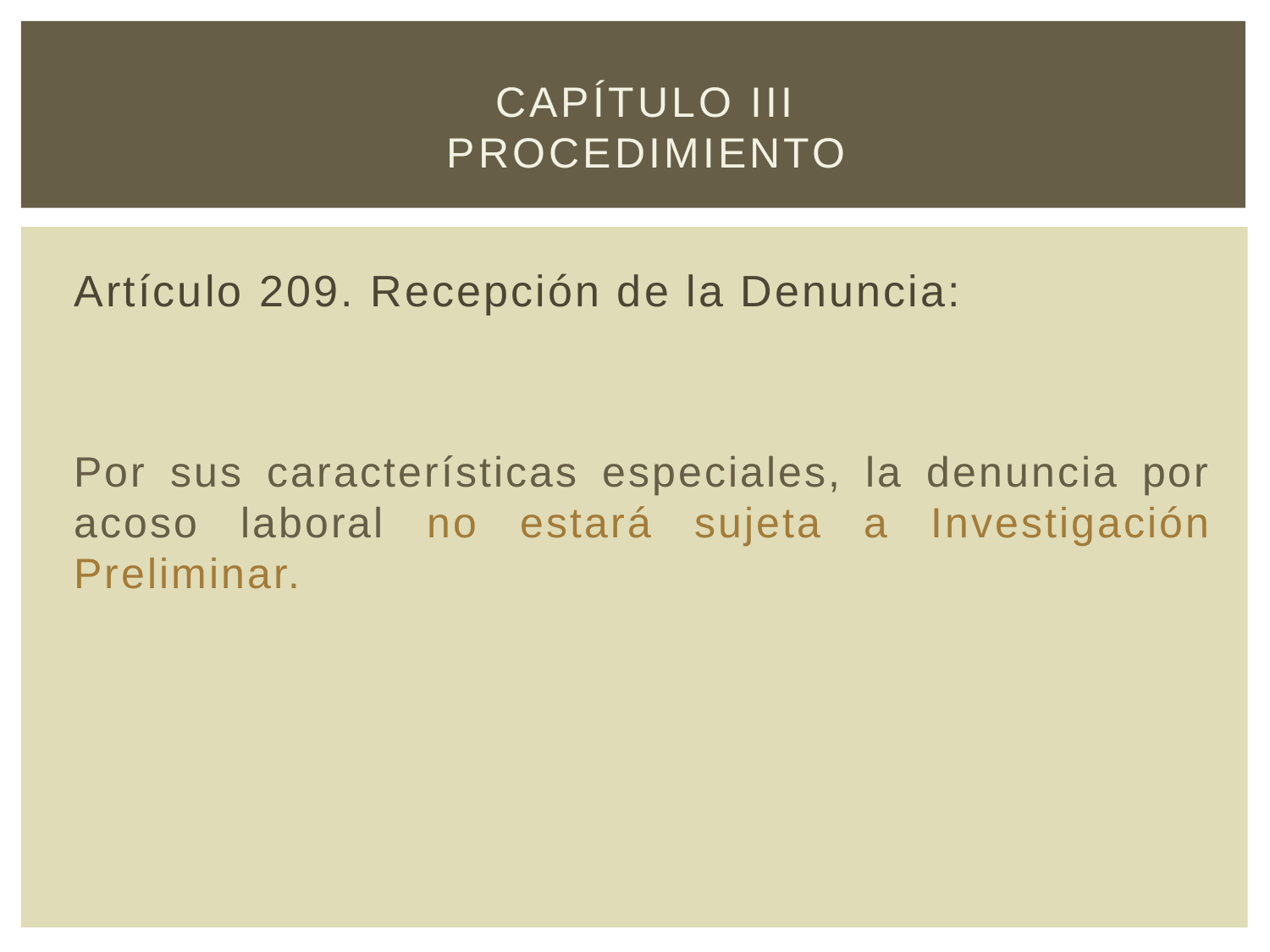

# Capítulo III PROCEDIMIENTO
Artículo 209. Recepción de la Denuncia:

Por sus características especiales, la denuncia por acoso laboral no estará sujeta a Investigación Preliminar.